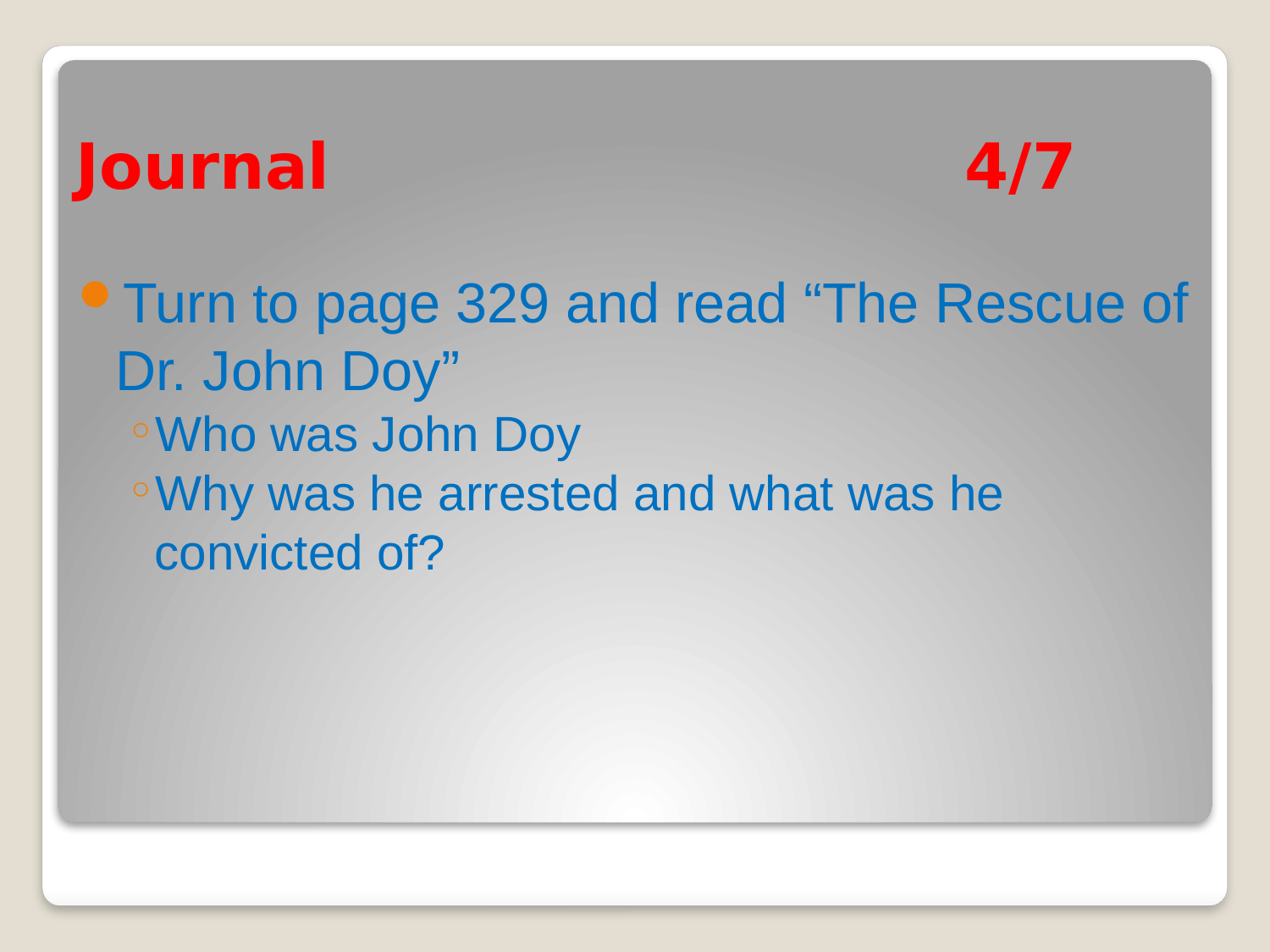

# Journal						4/7
Turn to page 329 and read “The Rescue of Dr. John Doy”
Who was John Doy
Why was he arrested and what was he convicted of?